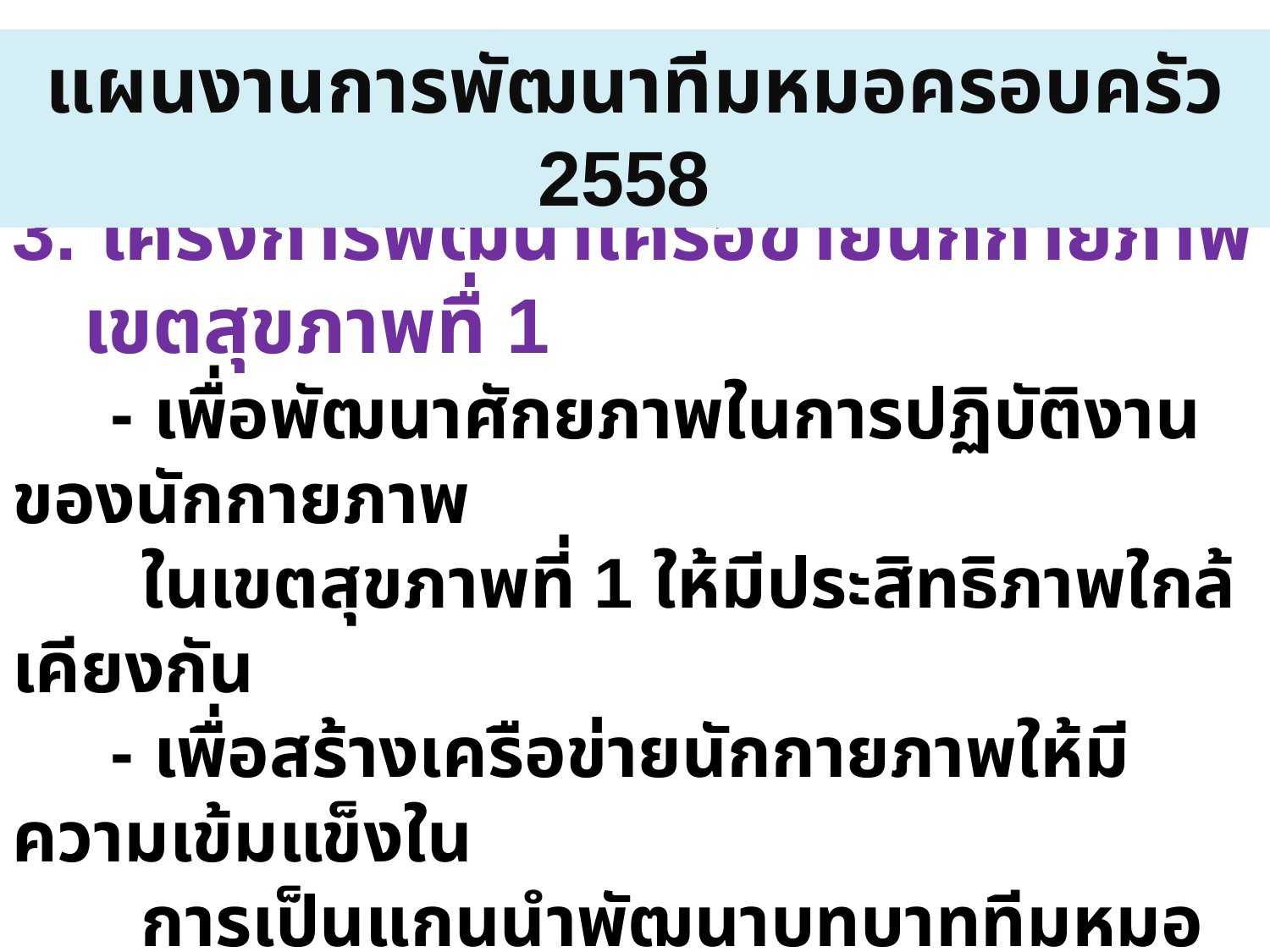

แผนงานการพัฒนาทีมหมอครอบครัว 2558
3. โครงการพัฒนาเครือข่ายนักกายภาพเขตสุขภาพทื่ 1
     - เพื่อพัฒนาศักยภาพในการปฏิบัติงานของนักกายภาพ
       ในเขตสุขภาพที่ 1 ให้มีประสิทธิภาพใกล้เคียงกัน
     - เพื่อสร้างเครือข่ายนักกายภาพให้มีความเข้มแข็งใน
       การเป็นแกนนำพัฒนาบทบาททีมหมอครอบครัว
       งบประมาณ  จากงบประมาณเขต 1 รวม 300,000 บาท
       ระยะเวลา   พค.–สค. 58